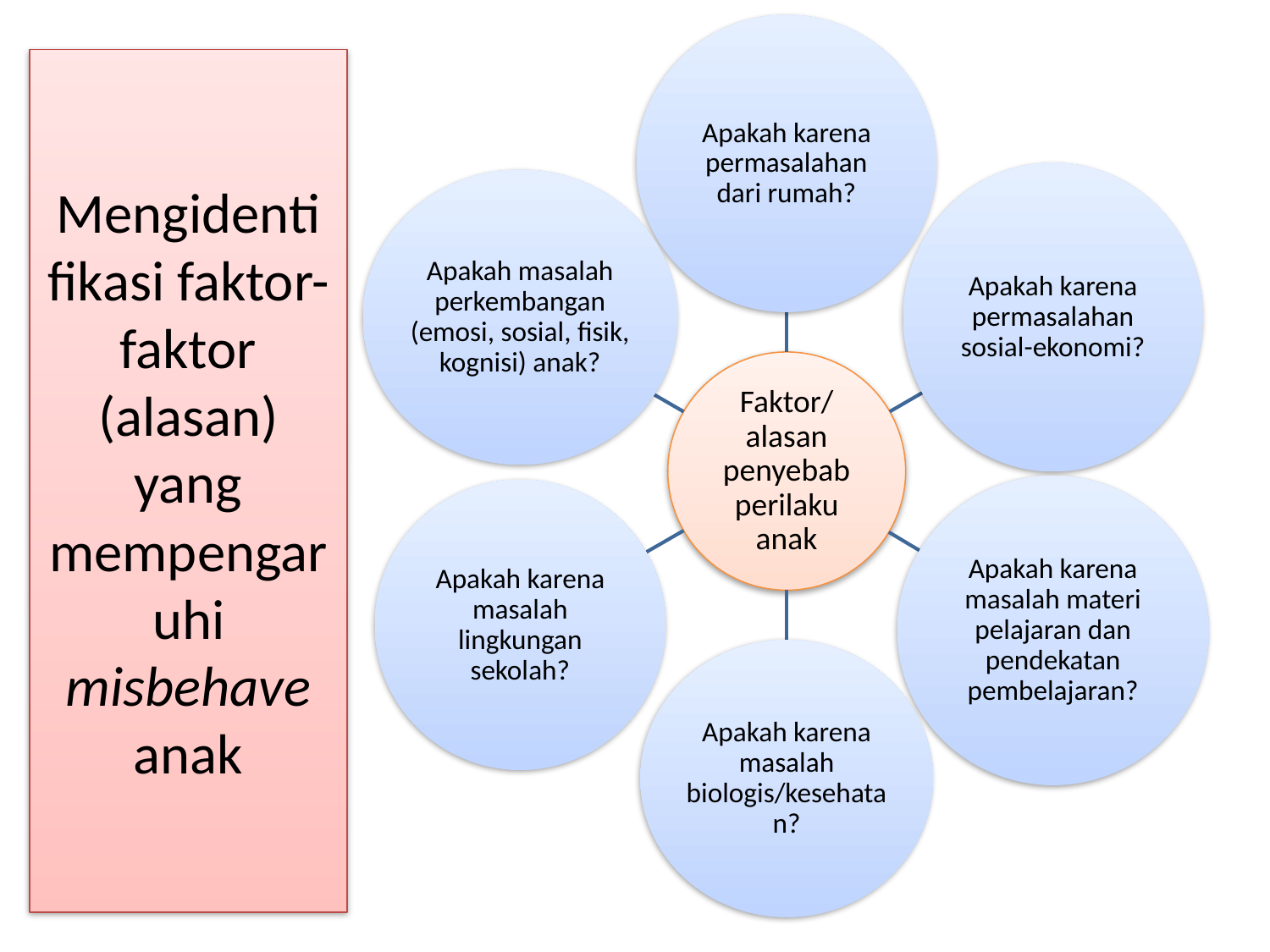

Faktor/ alasan penyebab perilaku anak

Apakah karena permasalahan dari rumah?

Apakah karena permasalahan sosial-ekonomi?

Apakah karena masalah materi pelajaran dan pendekatan pembelajaran?

Apakah karena masalah biologis/kesehatan?

Apakah karena masalah lingkungan sekolah?

Apakah masalah perkembangan (emosi, sosial, fisik, kognisi) anak?
# Mengidentifikasi faktor-faktor (alasan) yang mempengaruhi misbehave anak